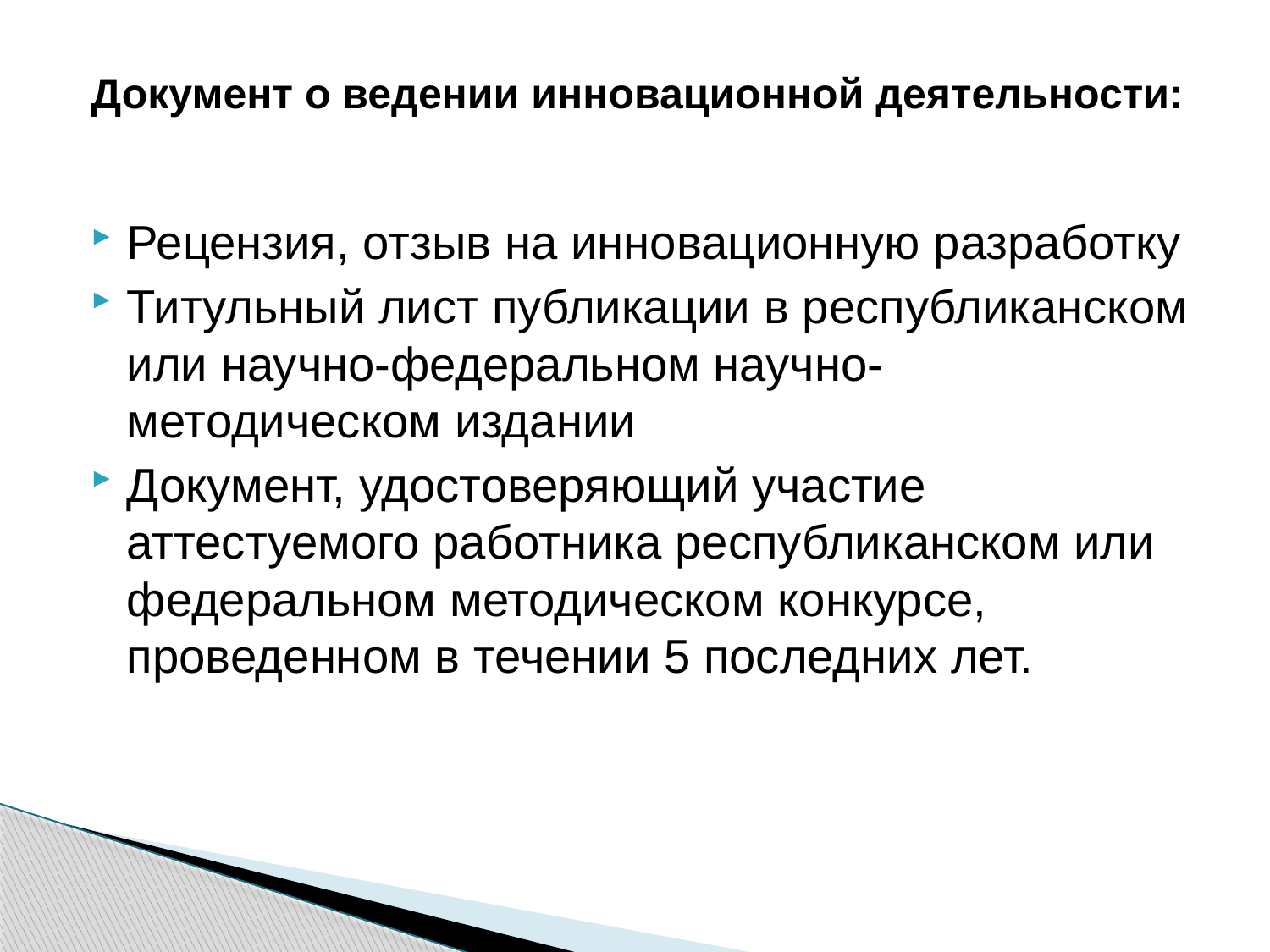

# Документ о ведении инновационной деятельности:
Рецензия, отзыв на инновационную разработку
Титульный лист публикации в республиканском или научно-федеральном научно-методическом издании
Документ, удостоверяющий участие аттестуемого работника республиканском или федеральном методическом конкурсе, проведенном в течении 5 последних лет.